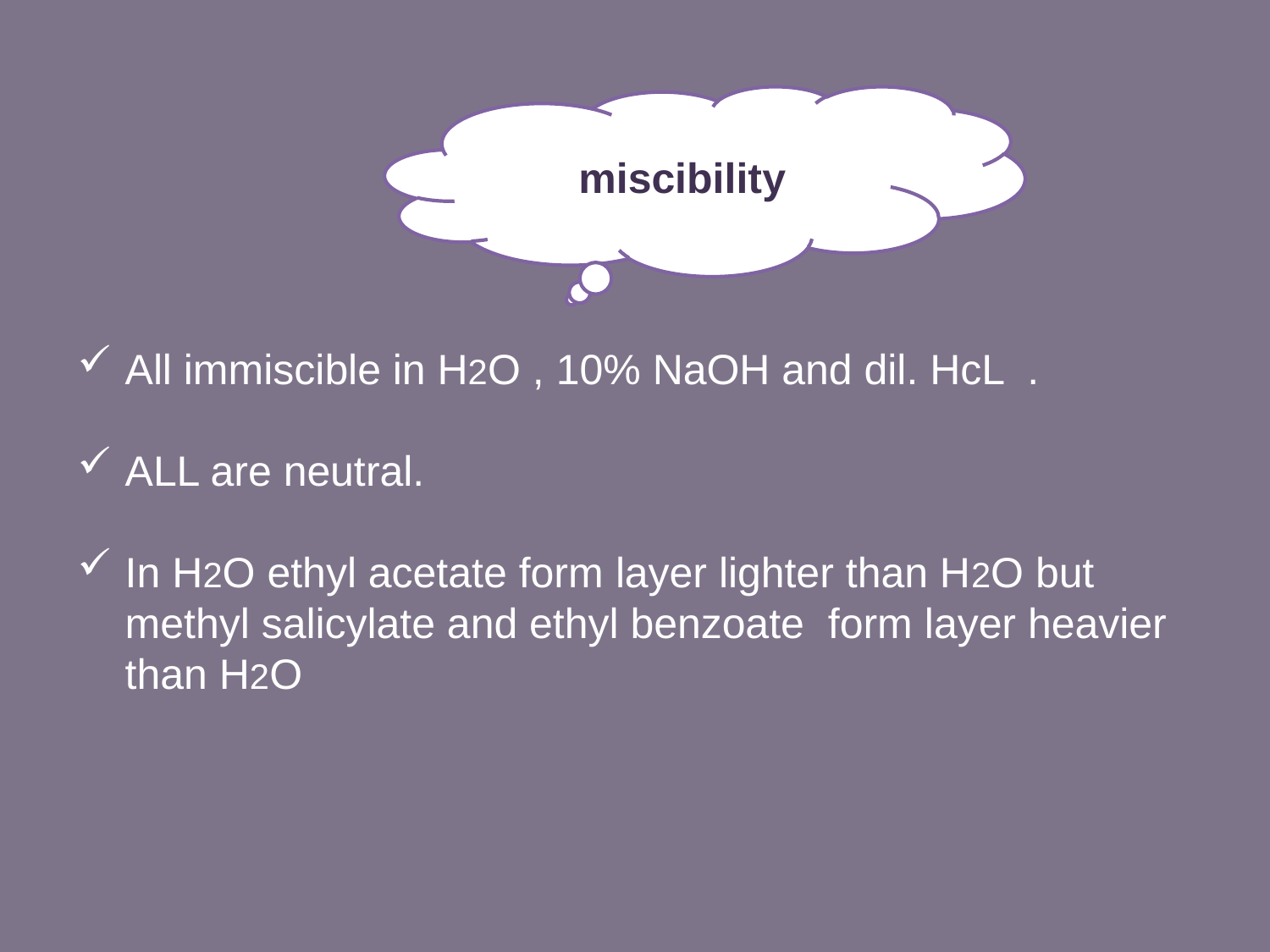

miscibility
All immiscible in H2O , 10% NaOH and dil. HcL  .

ALL are neutral.

In H2O ethyl acetate form layer lighter than H2O but methyl salicylate and ethyl benzoate  form layer heavier  than H2O